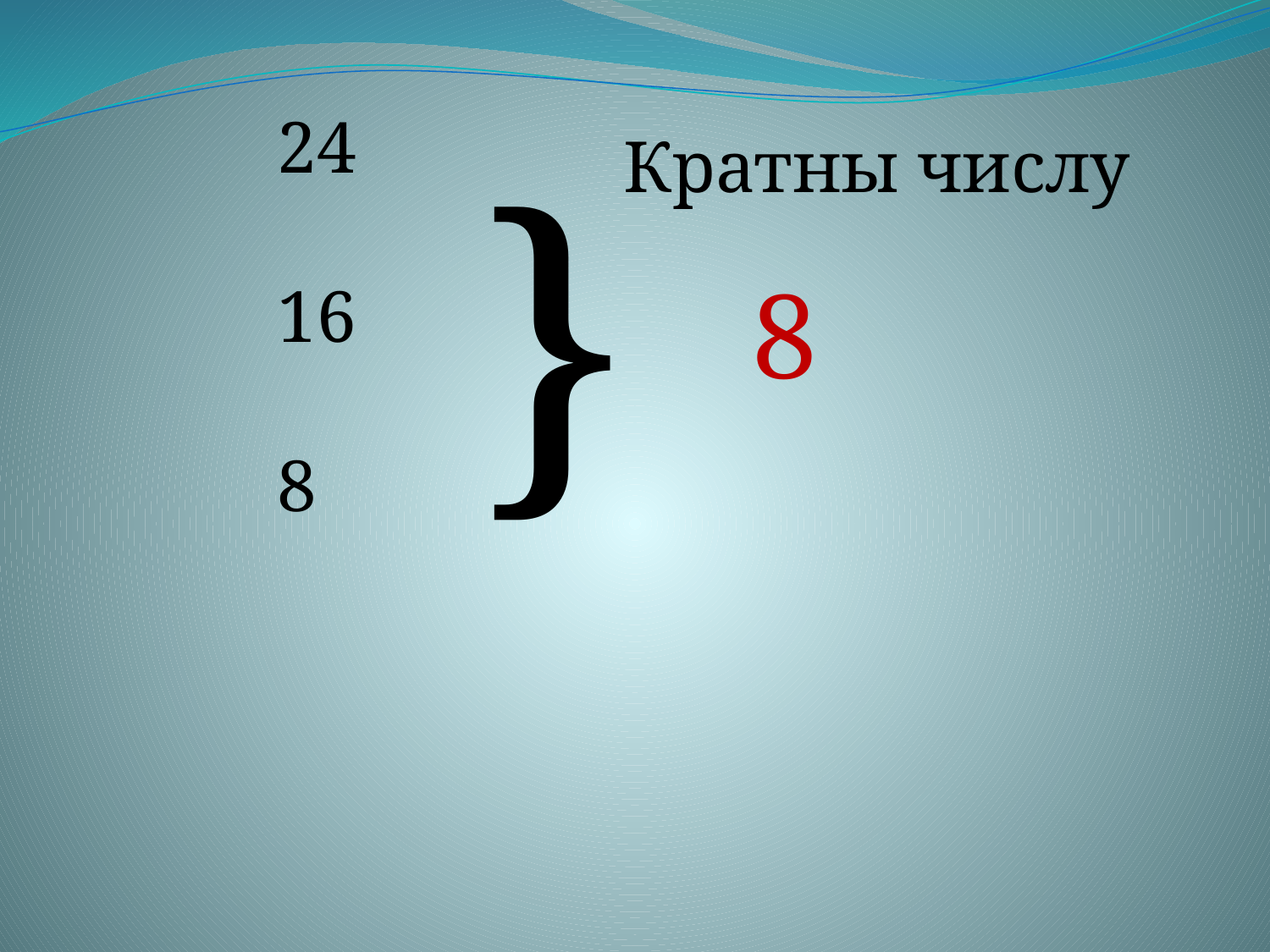

24

16

8

}

Кратны числу
8